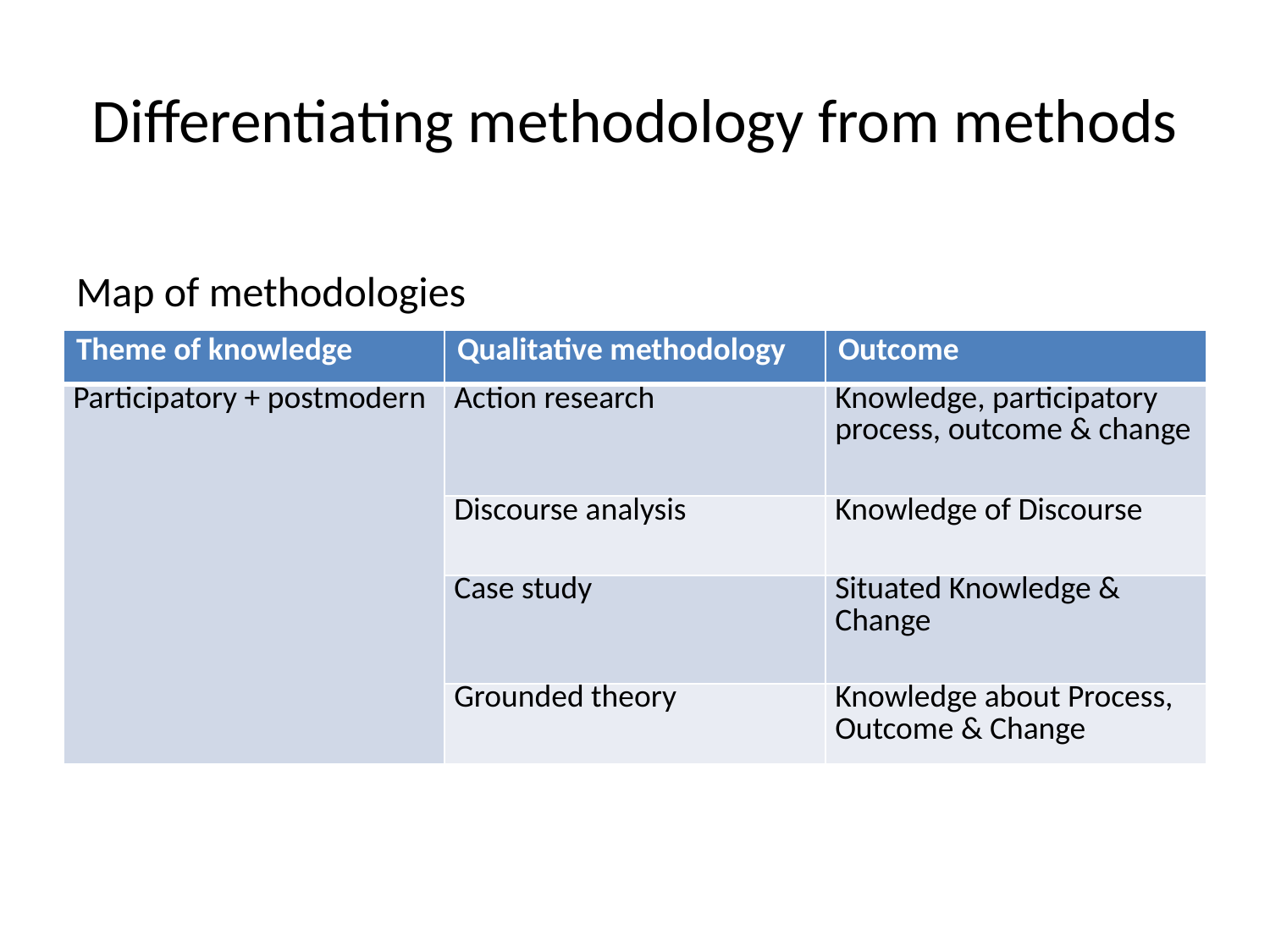

# Differentiating methodology from methods
Map of methodologies
| Theme of knowledge | Qualitative methodology | Outcome |
| --- | --- | --- |
| Participatory + postmodern | Action research | Knowledge, participatory process, outcome & change |
|  | Discourse analysis | Knowledge of Discourse |
|  | Case study | Situated Knowledge & Change |
|  | Grounded theory | Knowledge about Process, Outcome & Change |